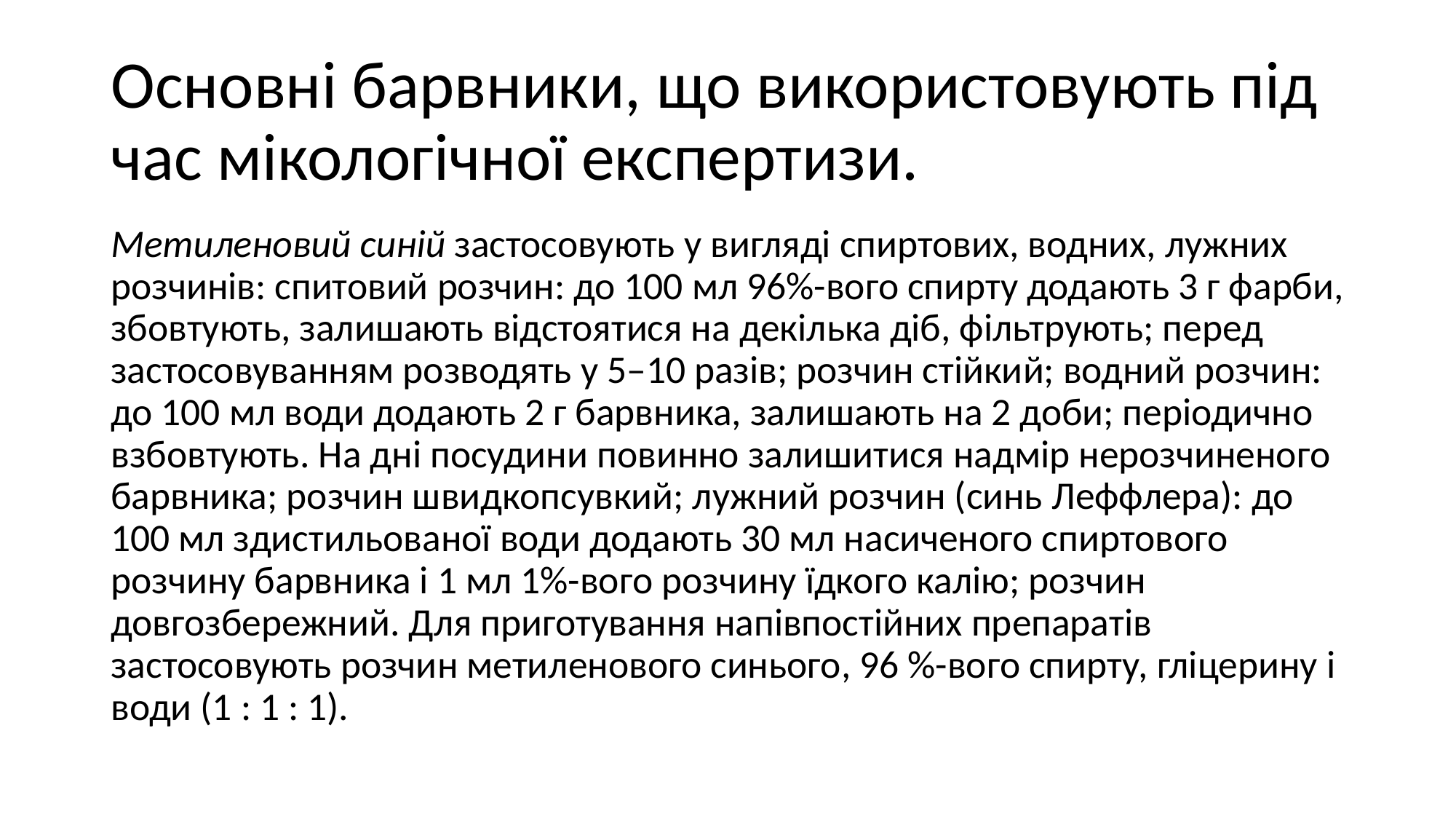

# Основні барвники, що використовують під час мікологічної експертизи.
Метиленовий синій застосовують у вигляді спиртових, водних, лужних розчинів: спитовий розчин: до 100 мл 96%-вого спирту додають 3 г фарби, збовтують, залишають відстоятися на декілька діб, фільтрують; перед застосовуванням розводять у 5–10 разів; розчин стійкий; водний розчин: до 100 мл води додають 2 г барвника, залишають на 2 доби; періодично взбовтують. На дні посудини повинно залишитися надмір нерозчиненого барвника; розчин швидкопсувкий; лужний розчин (синь Леффлера): до 100 мл здистильованої води додають 30 мл насиченого спиртового розчину барвника і 1 мл 1%-вого розчину їдкого калію; розчин довгозбережний. Для приготування напівпостійних препаратів застосовують розчин метиленового синього, 96 %-вого спирту, гліцерину і води (1 : 1 : 1).